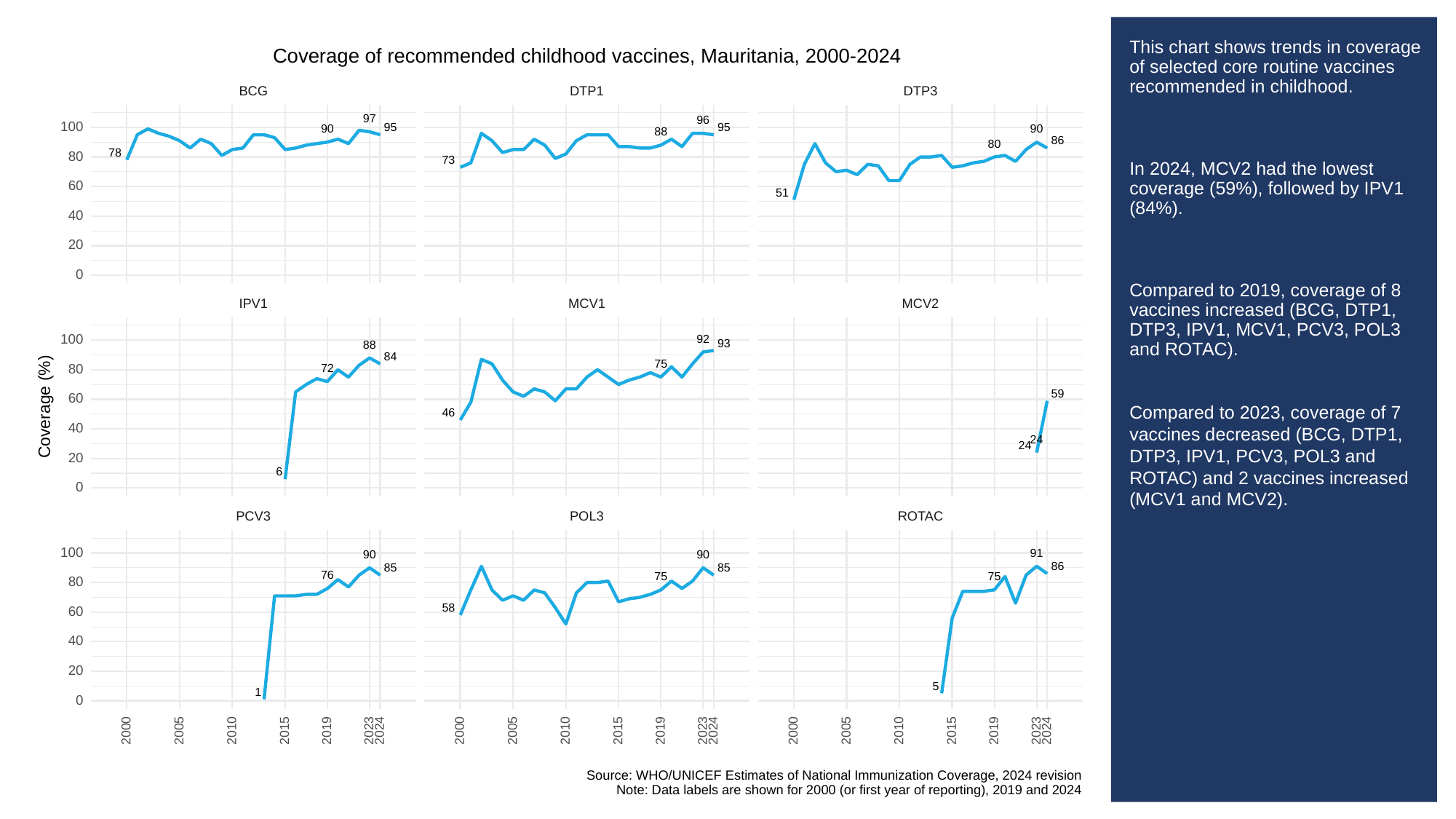

# This chart shows trends in coverage of selected core routine vaccines recommended in childhood.

In 2024, MCV2 had the lowest coverage (59%), followed by IPV1 (84%).

Compared to 2019, coverage of 8 vaccines increased (BCG, DTP1, DTP3, IPV1, MCV1, PCV3, POL3 and ROTAC).

Compared to 2023, coverage of 7 vaccines decreased (BCG, DTP1, DTP3, IPV1, PCV3, POL3 and ROTAC) and 2 vaccines increased (MCV1 and MCV2).

Coverage of recommended childhood vaccines, Mauritania, 2000-2024
BCG
DTP3
DTP1

97
96
100
95
95
90
90

88

86
80

78
80
73

60

51

40

20

0

MCV1
MCV2
IPV1

100
92
93

88

84

75
80
72

59
60
Coverage (%)

46

40

24
24

20

6

0

POL3
PCV3
ROTAC

100
91
90
90

86
85
85

76
75
75
80

58
60

40

20

5

1
0

2023
2023
2023
2000
2005
2010
2015
2019
2024
2000
2005
2010
2015
2019
2024
2000
2005
2010
2015
2019
2024
Source: WHO/UNICEF Estimates of National Immunization Coverage, 2024 revision
Note: Data labels are shown for 2000 (or first year of reporting), 2019 and 2024